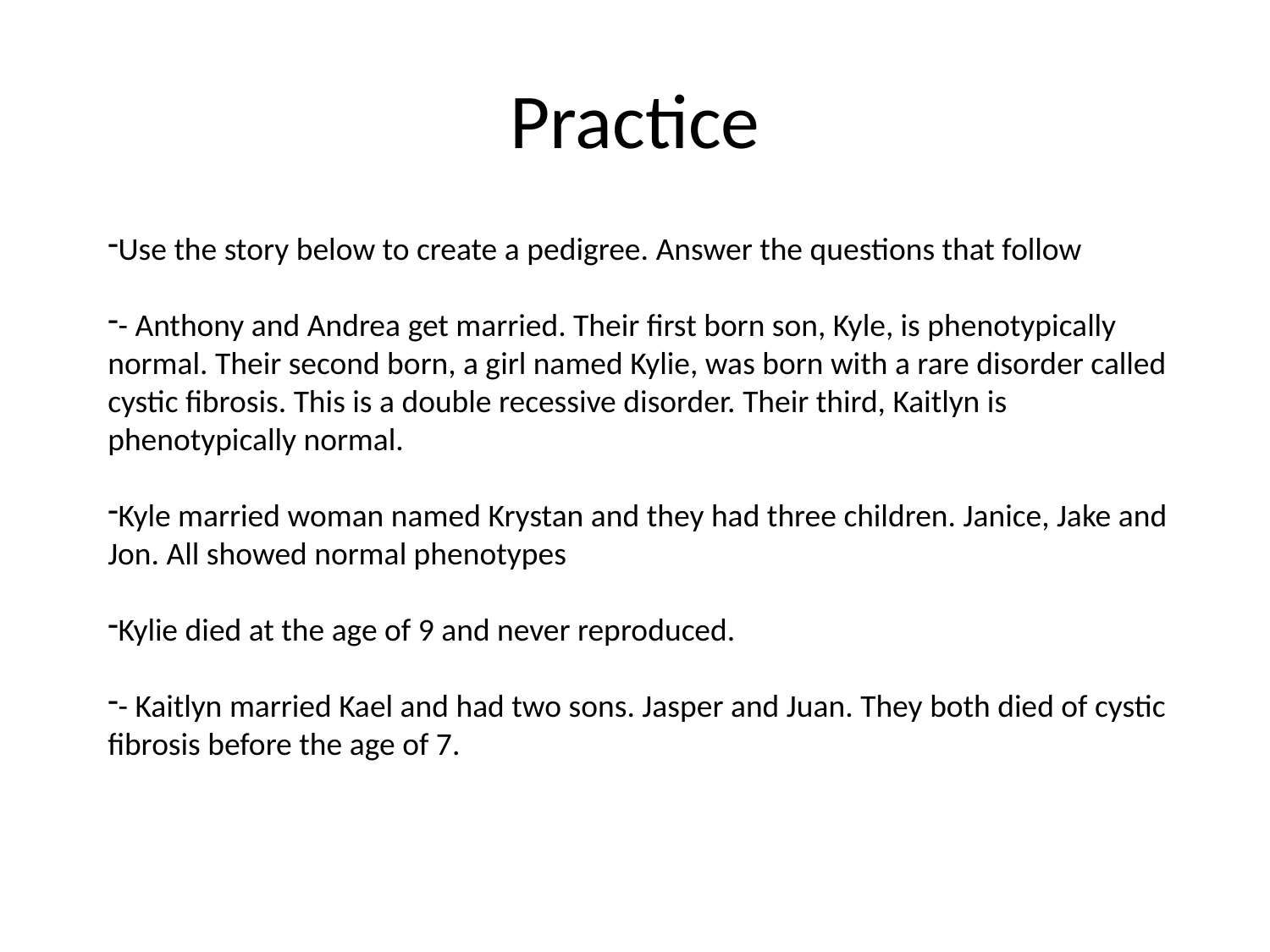

# Practice
Use the story below to create a pedigree. Answer the questions that follow

- Anthony and Andrea get married. Their first born son, Kyle, is phenotypically normal. Their second born, a girl named Kylie, was born with a rare disorder called cystic fibrosis. This is a double recessive disorder. Their third, Kaitlyn is phenotypically normal.

Kyle married woman named Krystan and they had three children. Janice, Jake and Jon. All showed normal phenotypes

Kylie died at the age of 9 and never reproduced.

- Kaitlyn married Kael and had two sons. Jasper and Juan. They both died of cystic fibrosis before the age of 7.